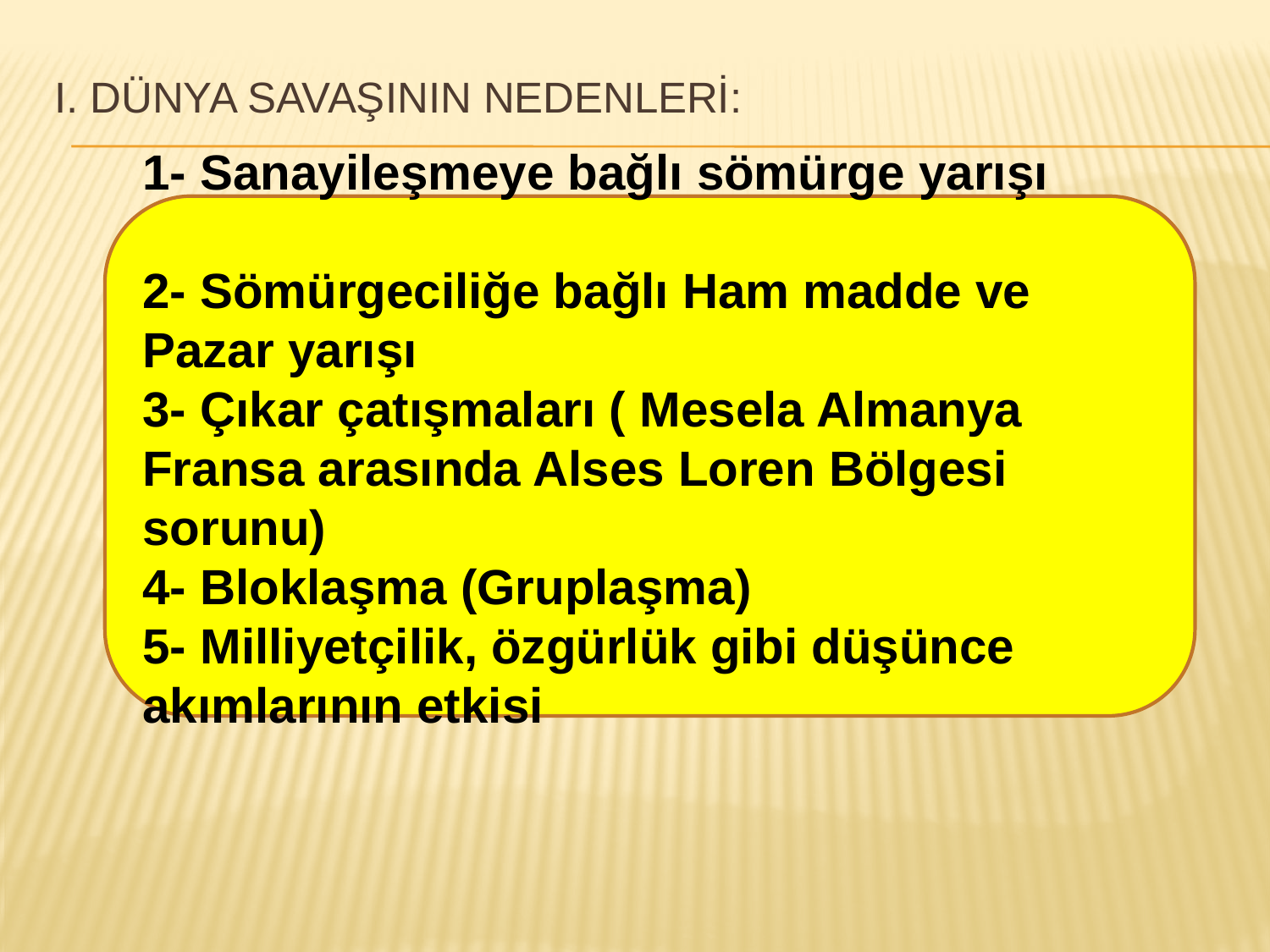

# I. Dünya SavaşInIn Nedenleri:
1- Sanayileşmeye bağlı sömürge yarışı
2- Sömürgeciliğe bağlı Ham madde ve Pazar yarışı
3- Çıkar çatışmaları ( Mesela Almanya Fransa arasında Alses Loren Bölgesi sorunu)
4- Bloklaşma (Gruplaşma)
5- Milliyetçilik, özgürlük gibi düşünce akımlarının etkisi